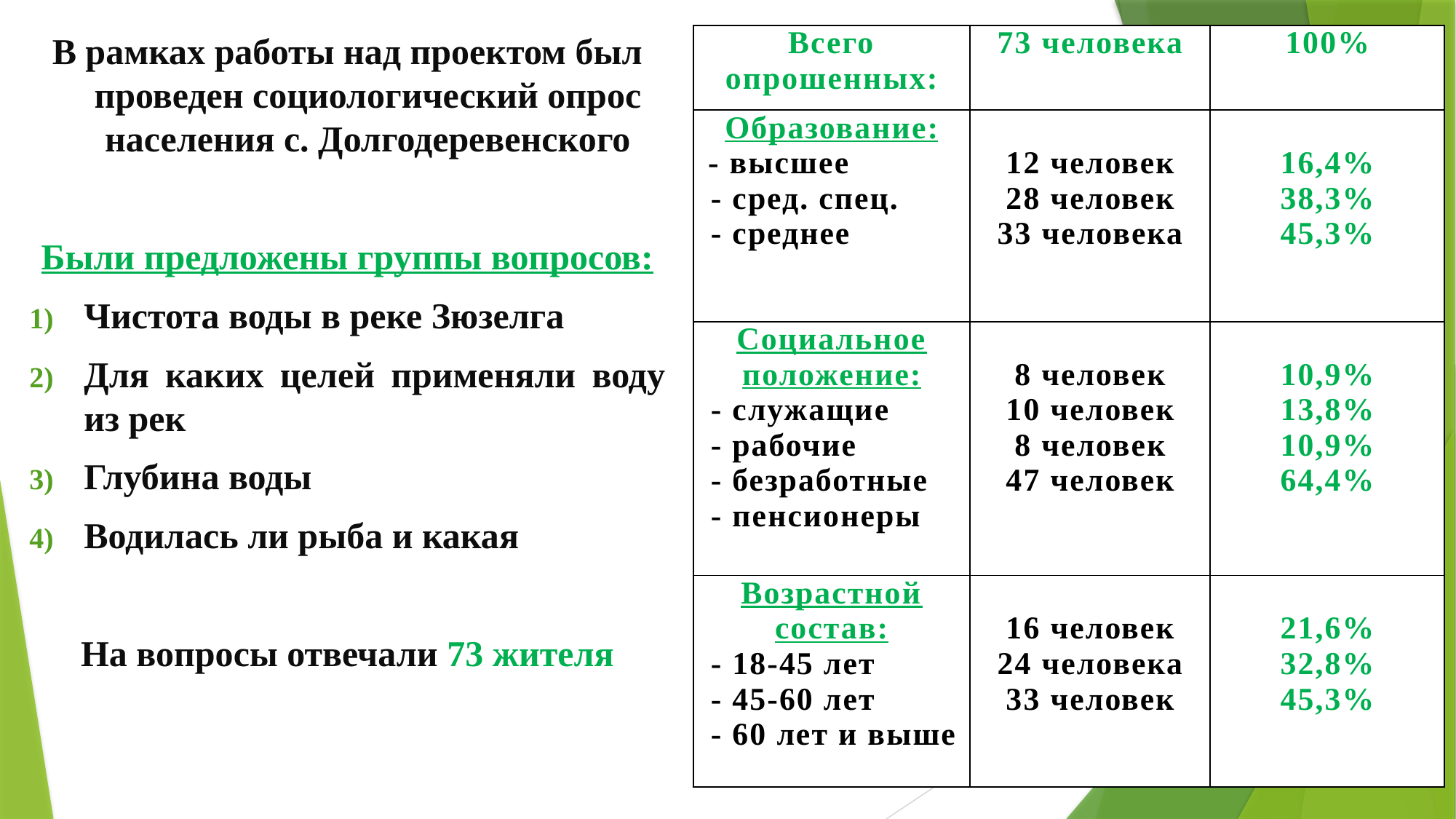

В рамках работы над проектом был проведен социологический опрос населения с. Долгодеревенского

Были предложены группы вопросов:
Чистота воды в реке Зюзелга
Для каких целей применяли воду из рек
Глубина воды
Водилась ли рыба и какая

На вопросы отвечали 73 жителя
| Всего опрошенных: | 73 человека | 100% |
| --- | --- | --- |
| Образование: - высшее - сред. спец. - среднее | 12 человек 28 человек 33 человека | 16,4% 38,3% 45,3% |
| Социальное положение: - служащие - рабочие - безработные - пенсионеры | 8 человек 10 человек 8 человек 47 человек | 10,9% 13,8% 10,9% 64,4% |
| Возрастной состав: - 18-45 лет - 45-60 лет - 60 лет и выше | 16 человек 24 человека 33 человек | 21,6% 32,8% 45,3% |
#